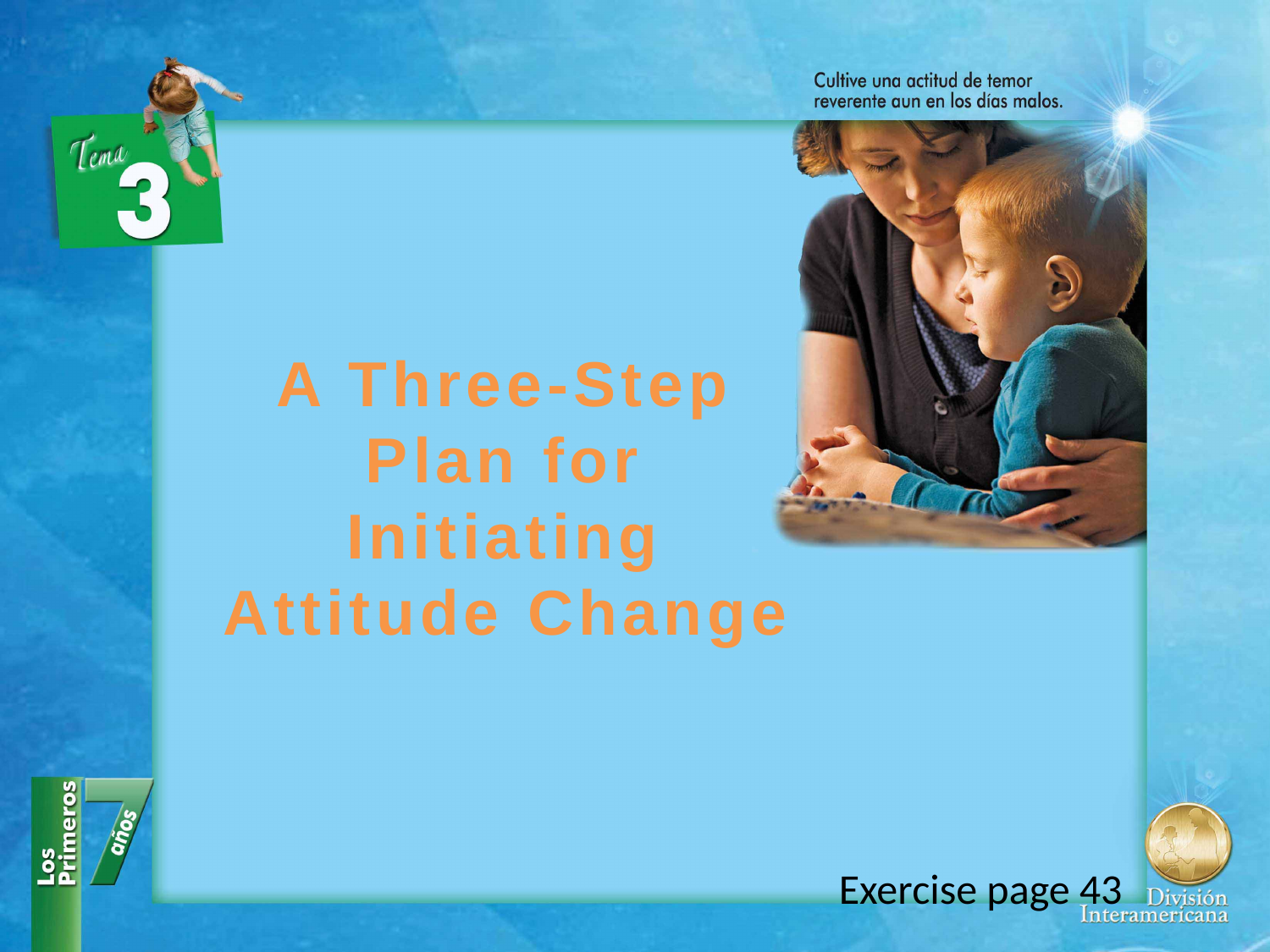

A Three-Step Plan for Initiating Attitude Change
Exercise page 43